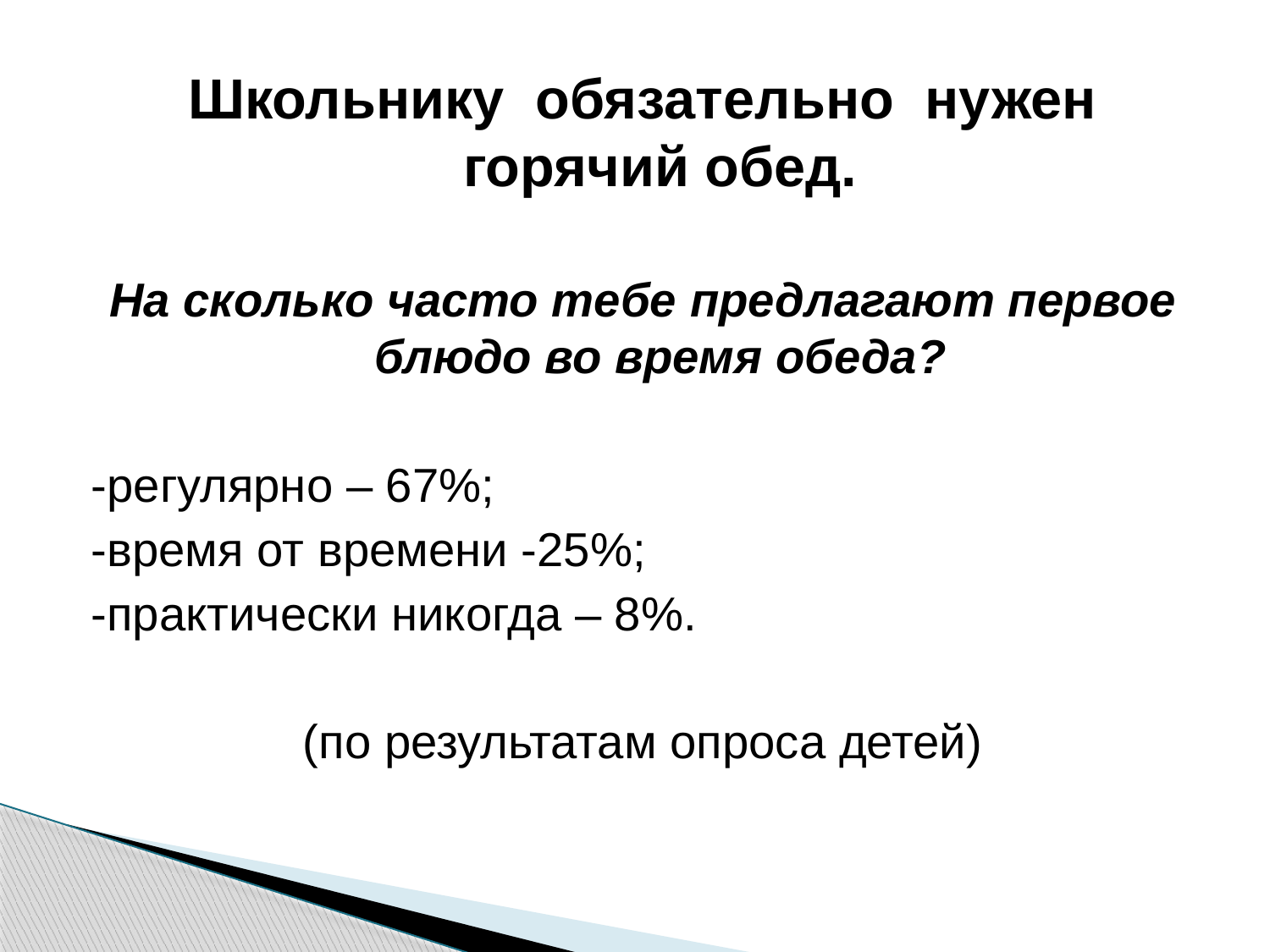

Школьнику  обязательно  нужен горячий обед.

На сколько часто тебе предлагают первое блюдо во время обеда?

-регулярно – 67%;
-время от времени -25%;
-практически никогда – 8%.

(по результатам опроса детей)